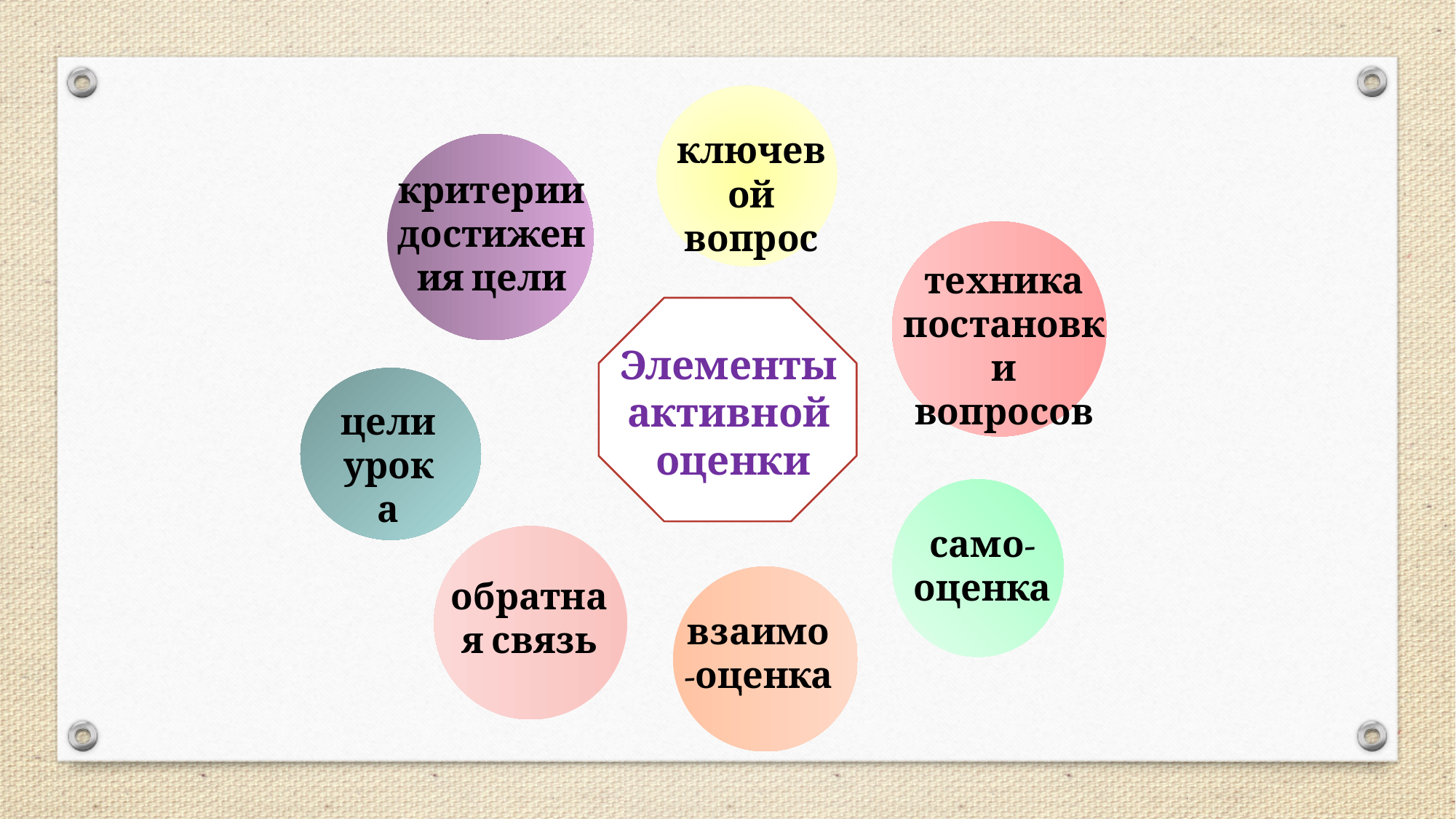

ключевой вопрос

критерии достижения цели

техника постановки вопросов

Элементы
активной
оценки

цели
урока

само-оценка

обратная связь

взаимо-оценка